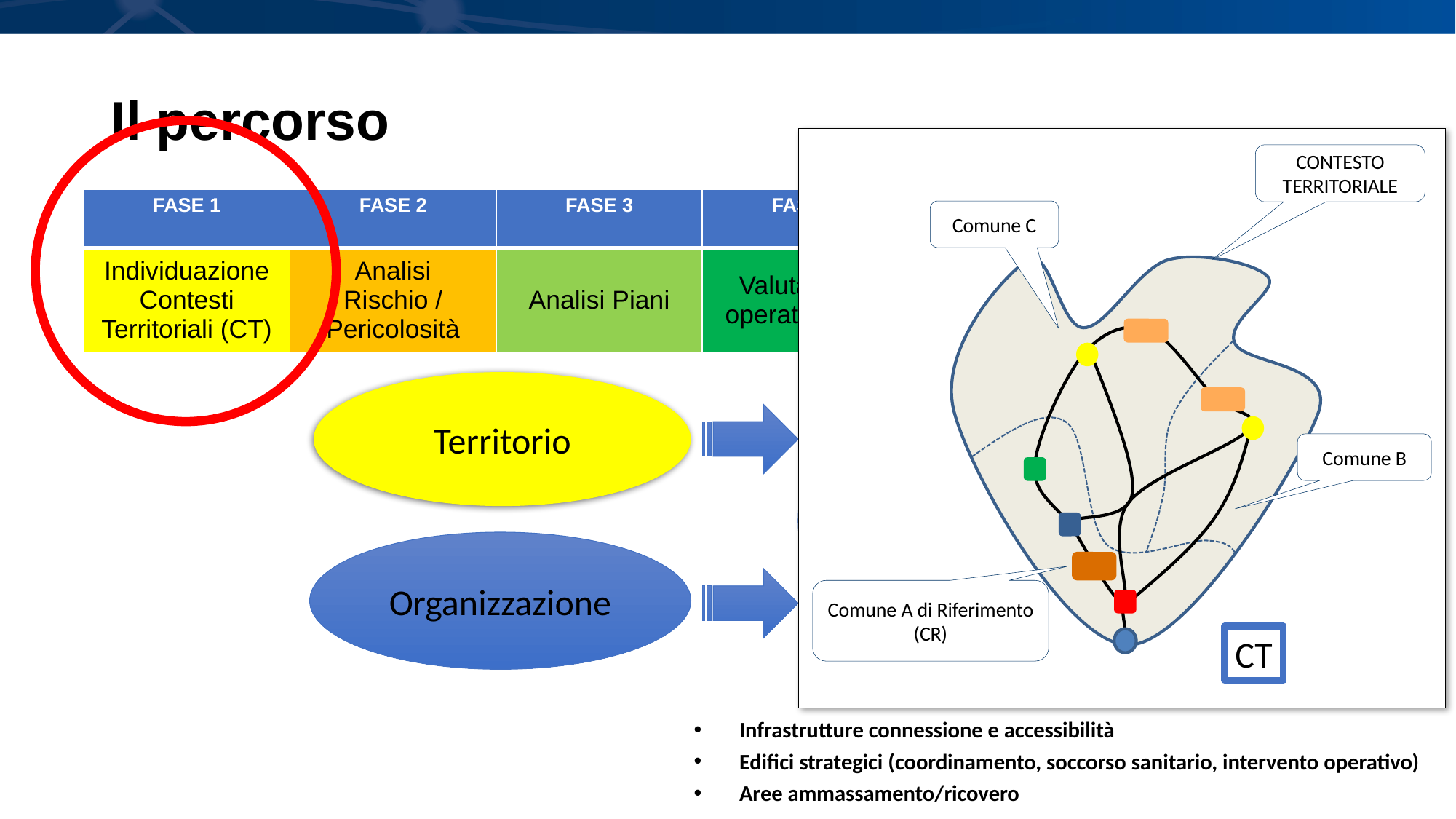

# Il percorso

CONTESTO TERRITORIALE
Comune C

Comune B

Comune A di Riferimento (CR)

CT

| FASE 1 | FASE 2 | FASE 3 | FASE 4 | FASE 5 | FASE 6 |
| --- | --- | --- | --- | --- | --- |
| Individuazione Contesti Territoriali (CT) | Analisi Rischio / Pericolosità | Analisi Piani | Valutazione operatività CT | Programmazione Interventi | Valutazione |
Ambiti Ottimali
Territorio

Organizzazione

Infrastrutture connessione e accessibilità
Edifici strategici (coordinamento, soccorso sanitario, intervento operativo)
Aree ammassamento/ricovero